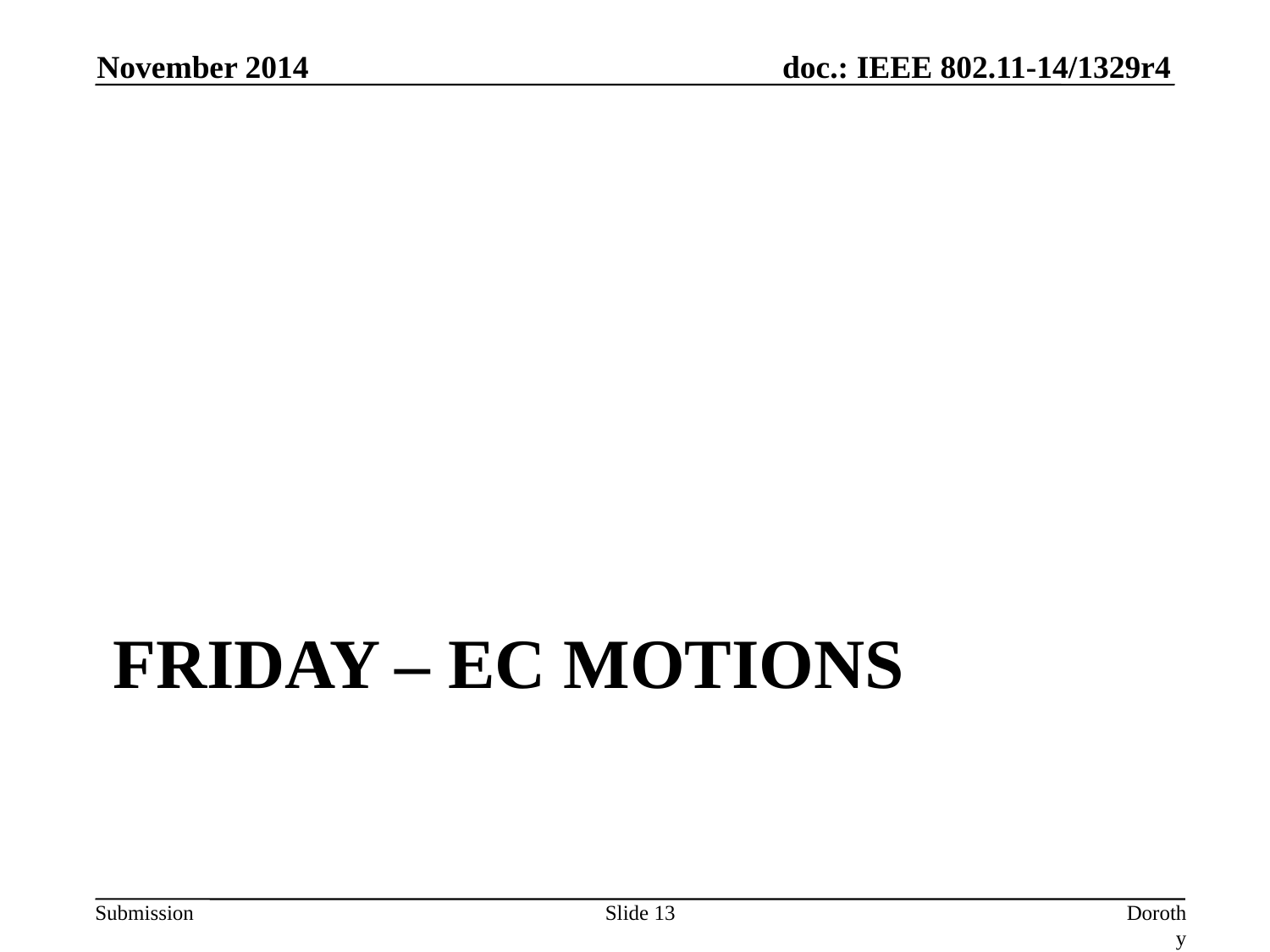

November 2014

# Friday – EC Motions
Slide 13
Dorothy Stanley, Aruba Networks